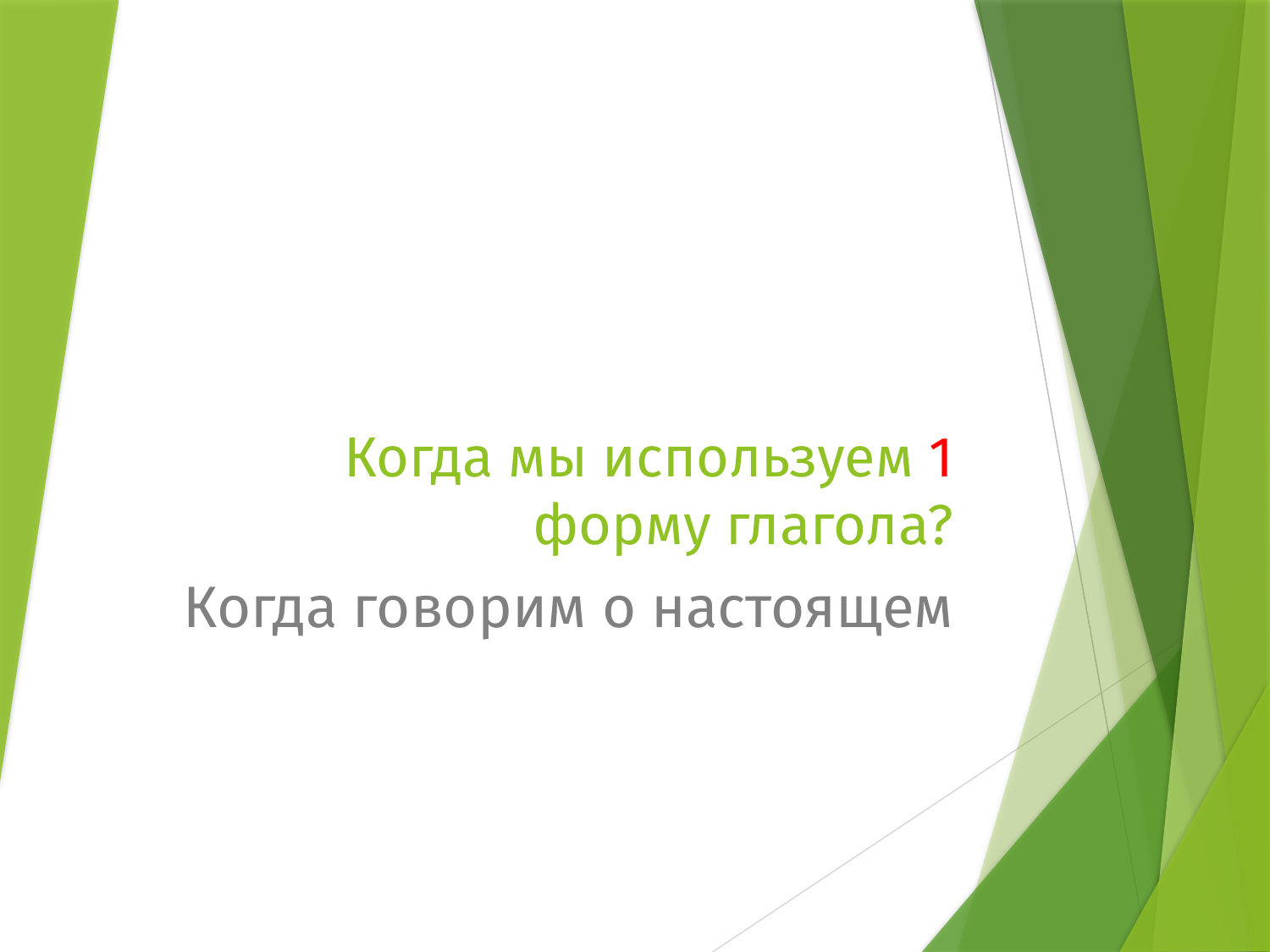

# Когда мы используем 1 форму глагола?
Когда говорим о настоящем